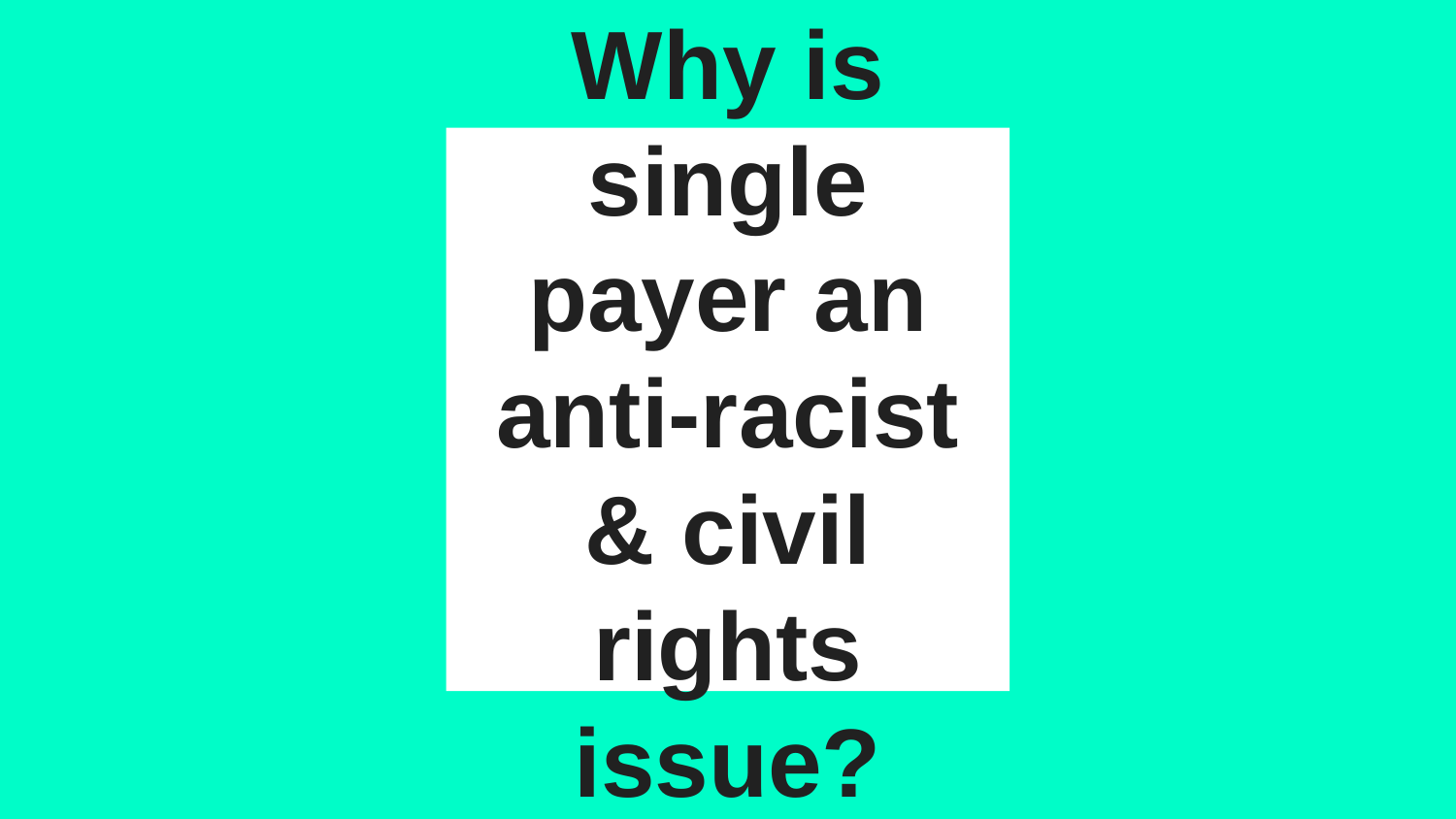

# Why is single payer an anti-racist & civil rights issue?